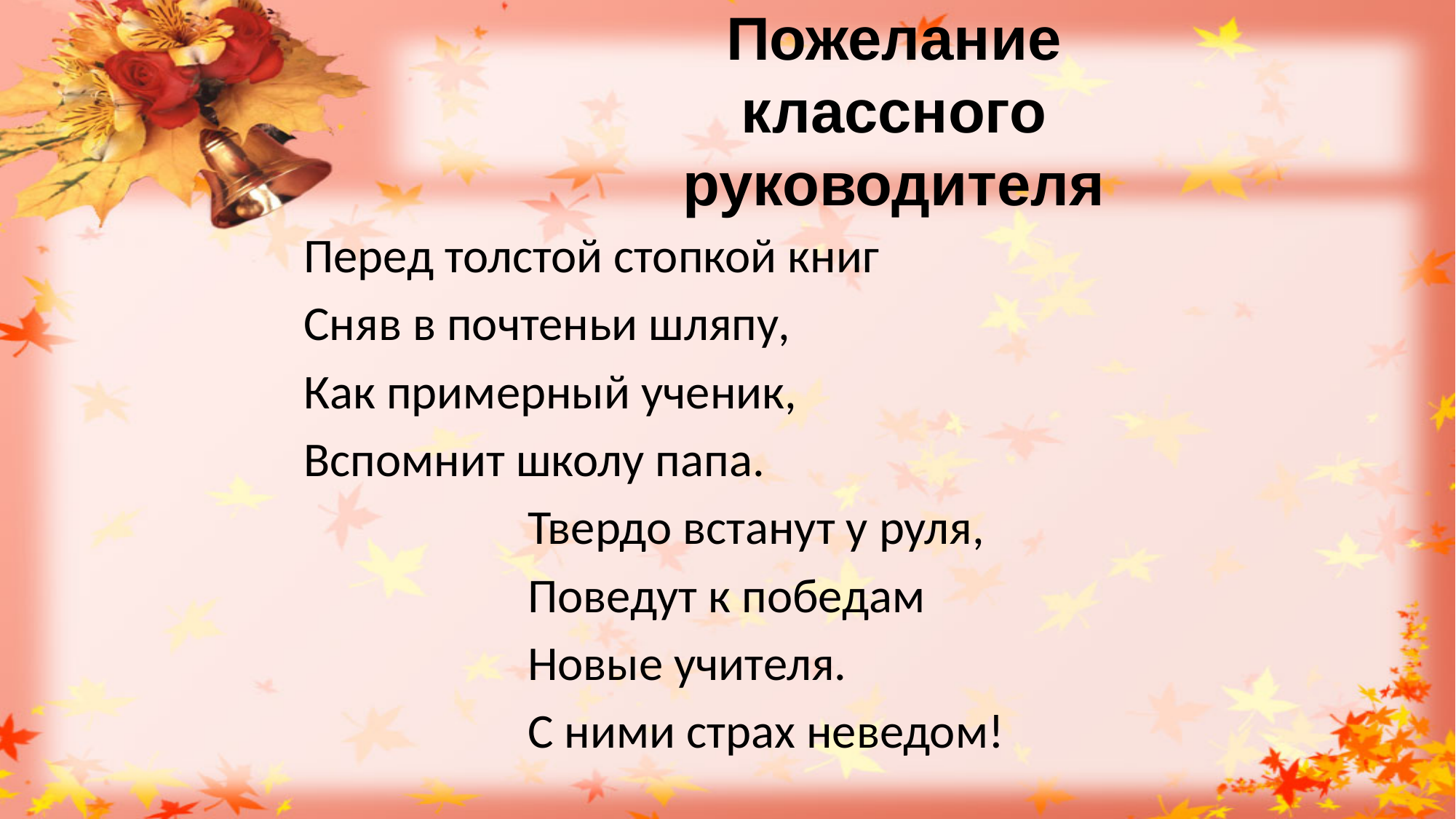

# Пожелание классного  руководителя
Перед толстой стопкой книг
Сняв в почтеньи шляпу,
Как примерный ученик,
Вспомнит школу папа.
Твердо встанут у руля,
Поведут к победам
Новые учителя.
С ними страх неведом!